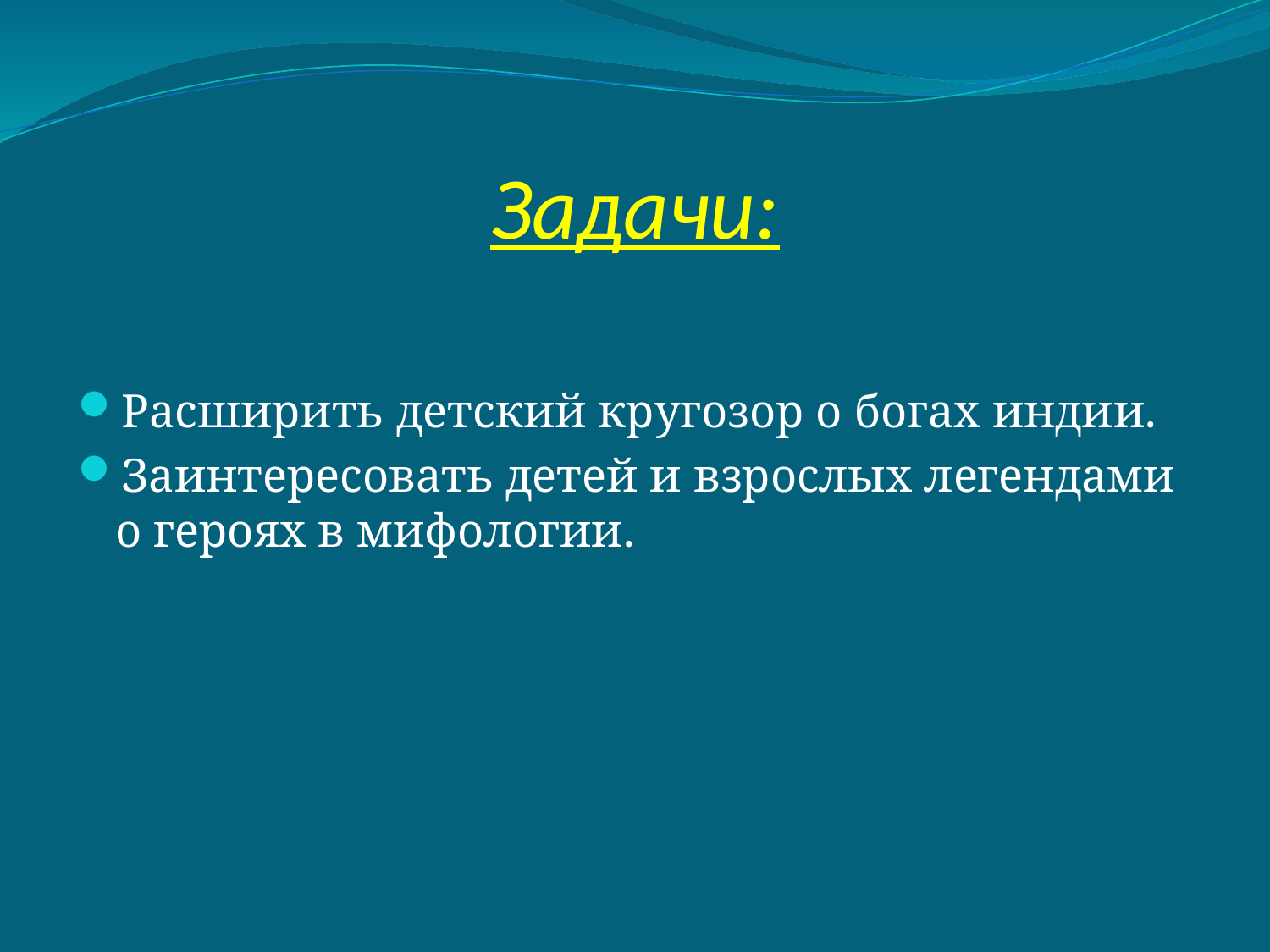

# Задачи:
Расширить детский кругозор о богах индии.
Заинтересовать детей и взрослых легендами о героях в мифологии.